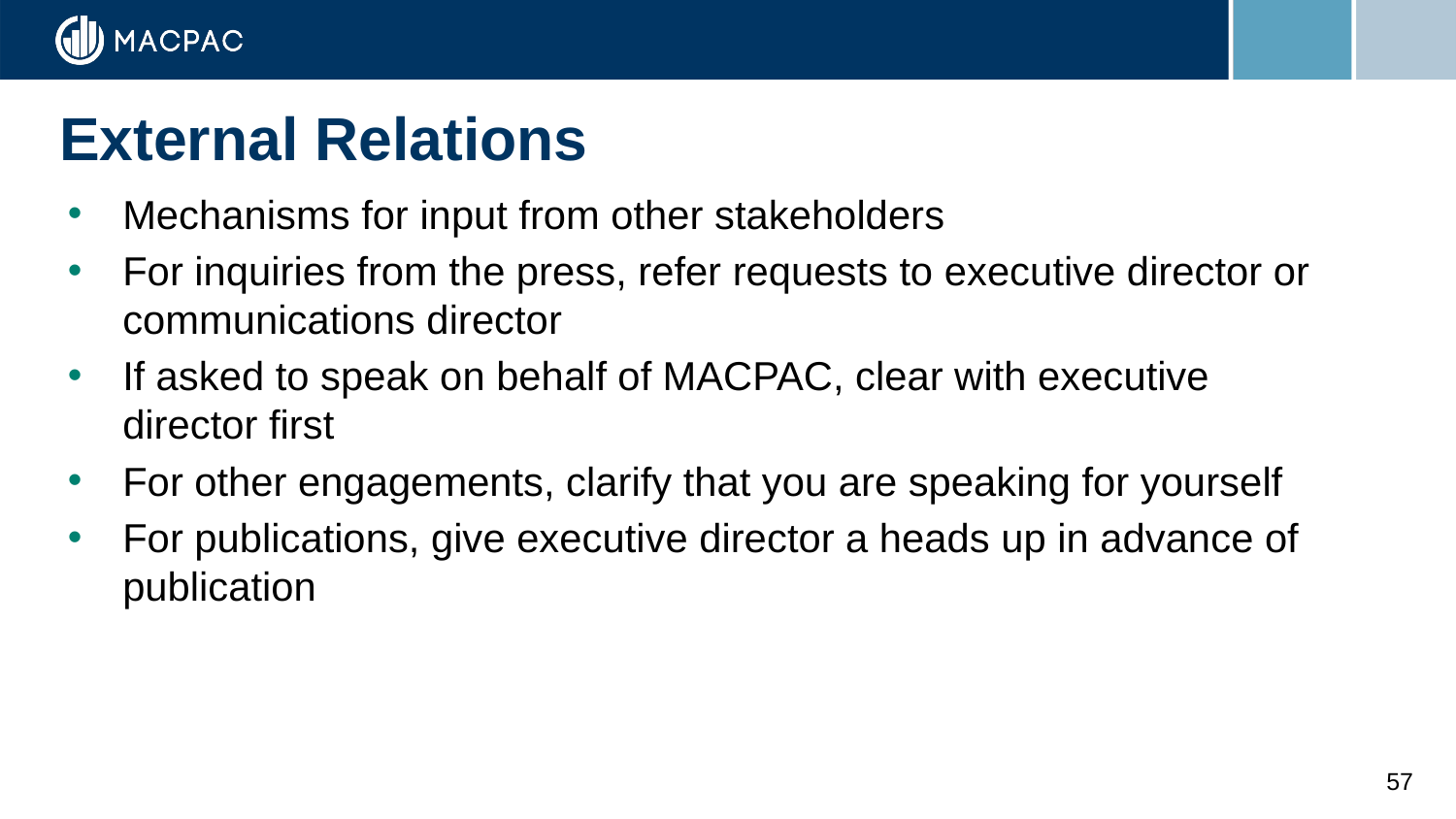

# External Relations
Mechanisms for input from other stakeholders
For inquiries from the press, refer requests to executive director or communications director
If asked to speak on behalf of MACPAC, clear with executive director first
For other engagements, clarify that you are speaking for yourself
For publications, give executive director a heads up in advance of publication
57